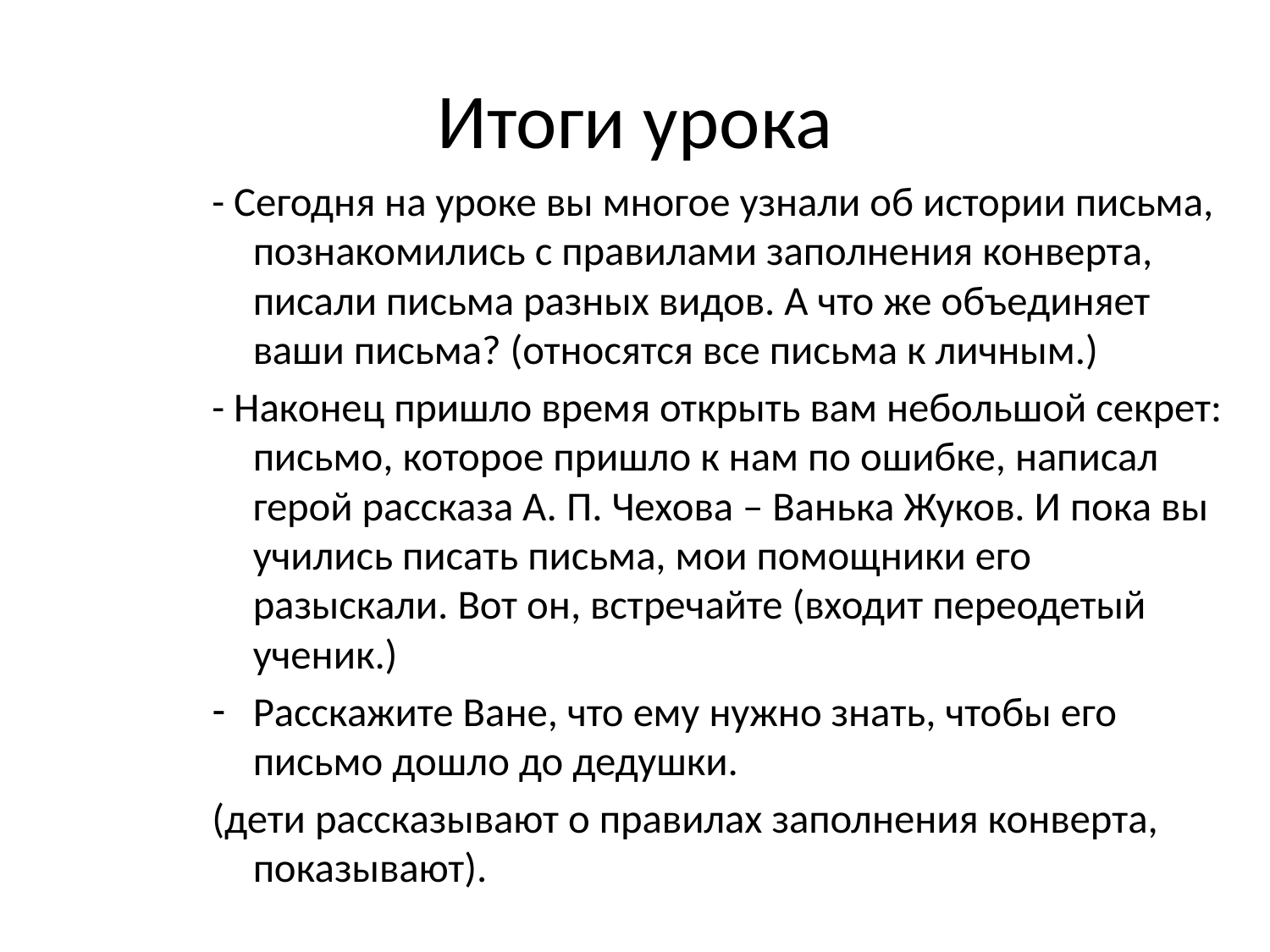

# Итоги урока
- Сегодня на уроке вы многое узнали об истории письма, познакомились с правилами заполнения конверта, писали письма разных видов. А что же объединяет ваши письма? (относятся все письма к личным.)
- Наконец пришло время открыть вам небольшой секрет: письмо, которое пришло к нам по ошибке, написал герой рассказа А. П. Чехова – Ванька Жуков. И пока вы учились писать письма, мои помощники его разыскали. Вот он, встречайте (входит переодетый ученик.)
Расскажите Ване, что ему нужно знать, чтобы его письмо дошло до дедушки.
(дети рассказывают о правилах заполнения конверта, показывают).